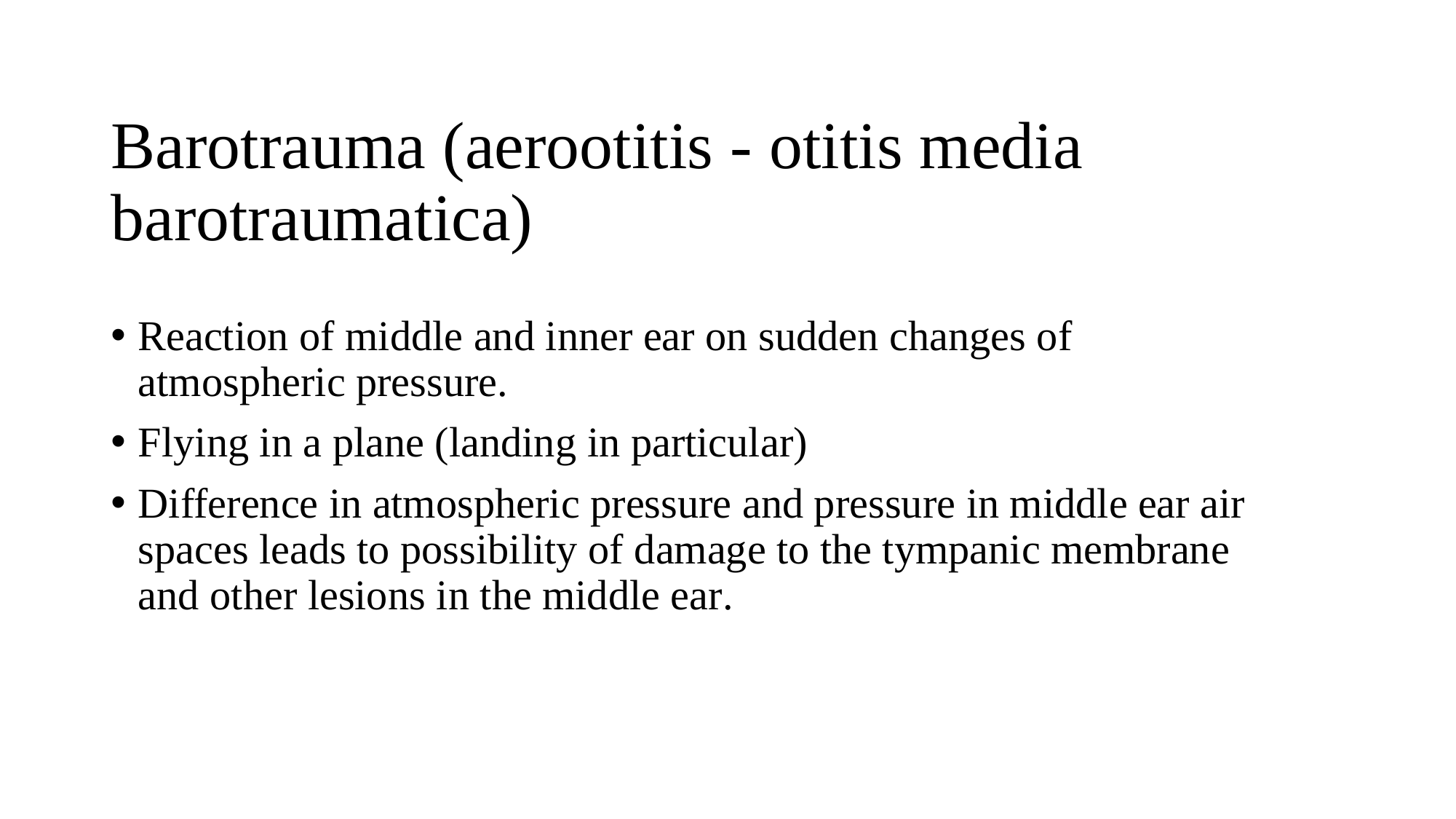

# Barotrauma (aerootitis - otitis media barotraumatica)
Reaction of middle and inner ear on sudden changes of atmospheric pressure.
Flying in a plane (landing in particular)
Difference in atmospheric pressure and pressure in middle ear air spaces leads to possibility of damage to the tympanic membrane and other lesions in the middle ear.